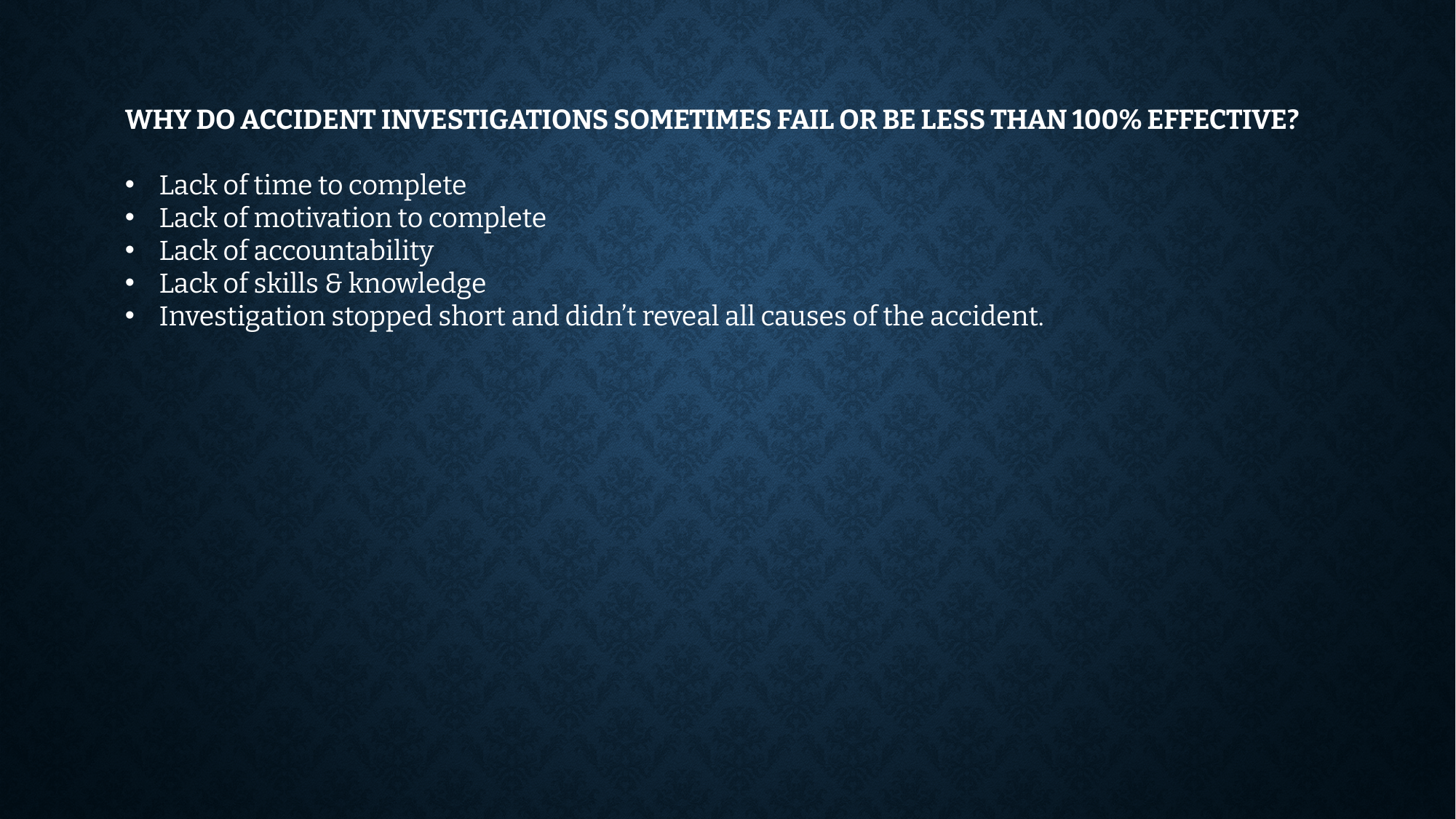

WHY DO ACCIDENT INVESTIGATIONS SOMETIMES FAIL OR BE LESS THAN 100% EFFECTIVE?

Lack of time to complete
Lack of motivation to complete
Lack of accountability
Lack of skills & knowledge
Investigation stopped short and didn’t reveal all causes of the accident.